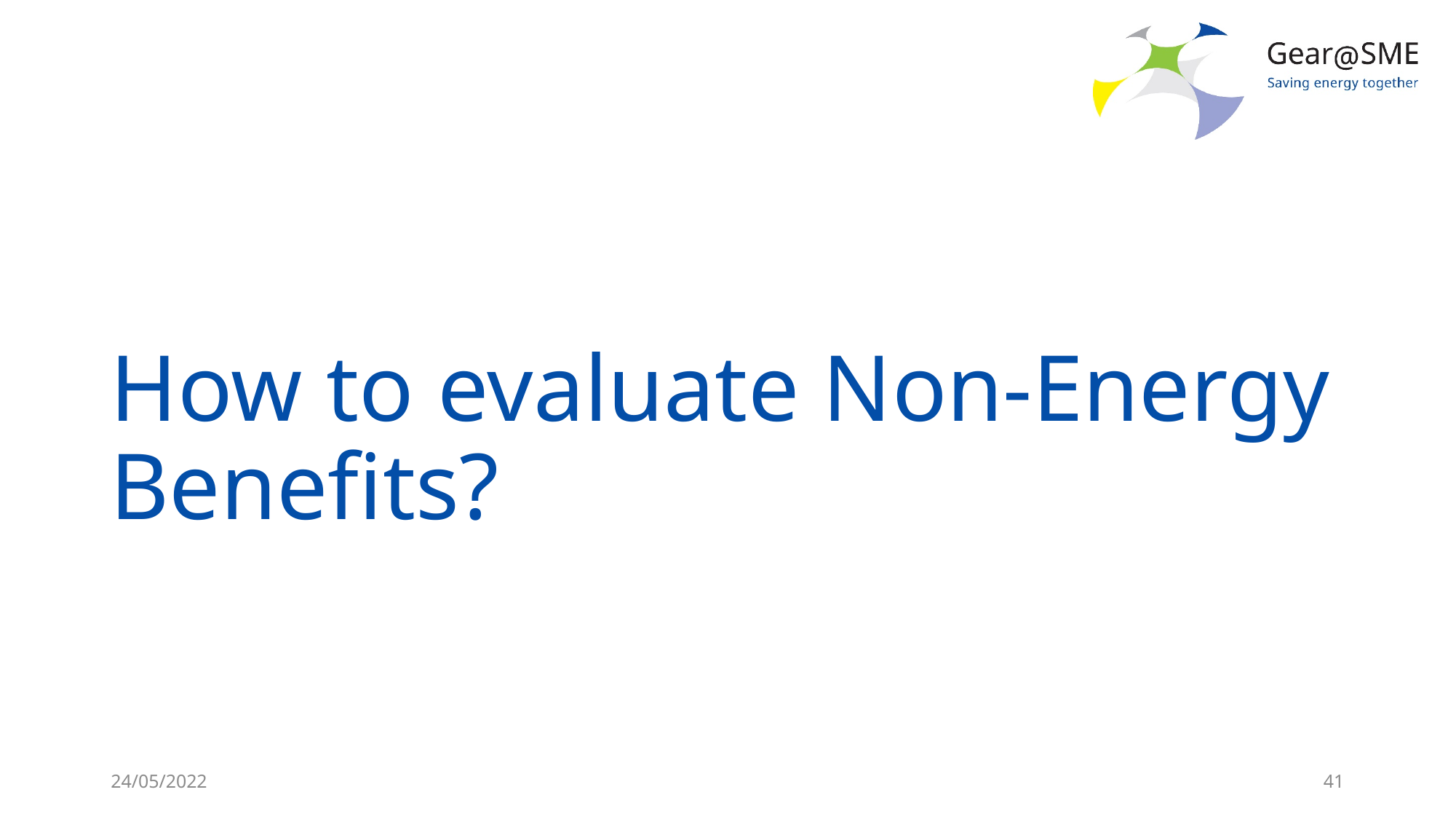

# How to evaluate Non-Energy Benefits?

24/05/2022
41